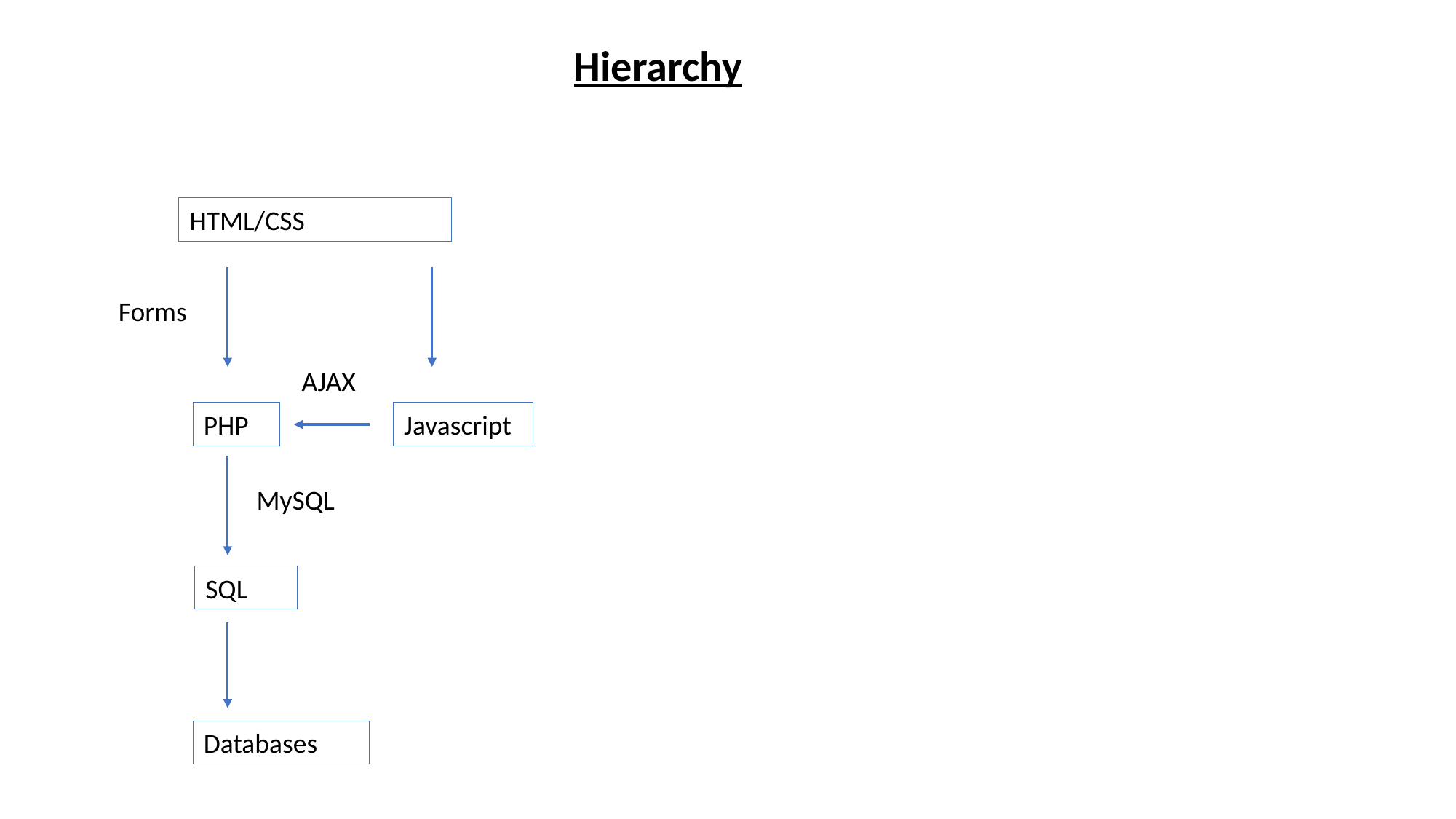

Hierarchy
HTML/CSS
Forms
AJAX
PHP
Javascript
MySQL
SQL
Databases